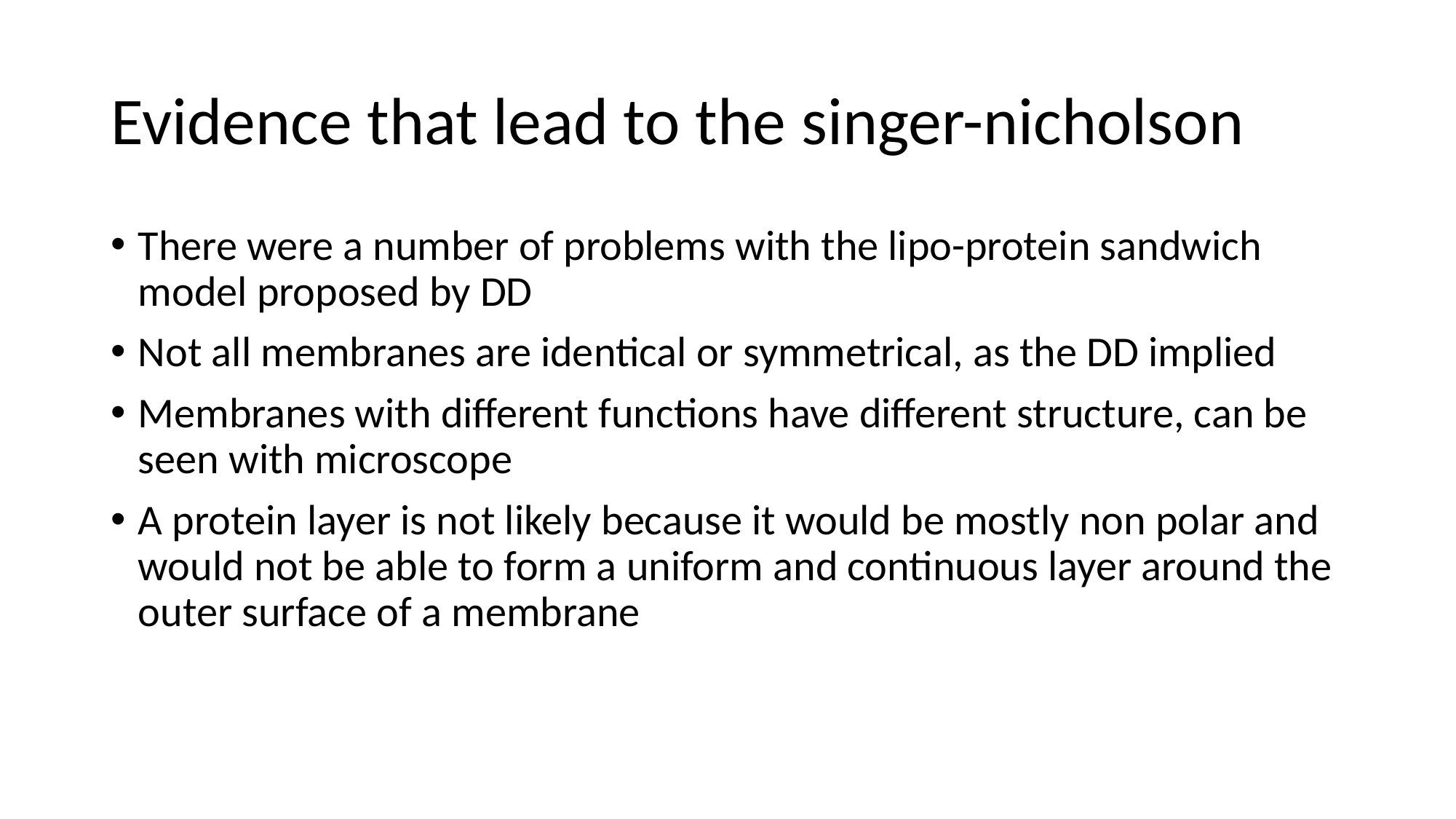

# Evidence that lead to the singer-nicholson
There were a number of problems with the lipo-protein sandwich model proposed by DD
Not all membranes are identical or symmetrical, as the DD implied
Membranes with different functions have different structure, can be seen with microscope
A protein layer is not likely because it would be mostly non polar and would not be able to form a uniform and continuous layer around the outer surface of a membrane